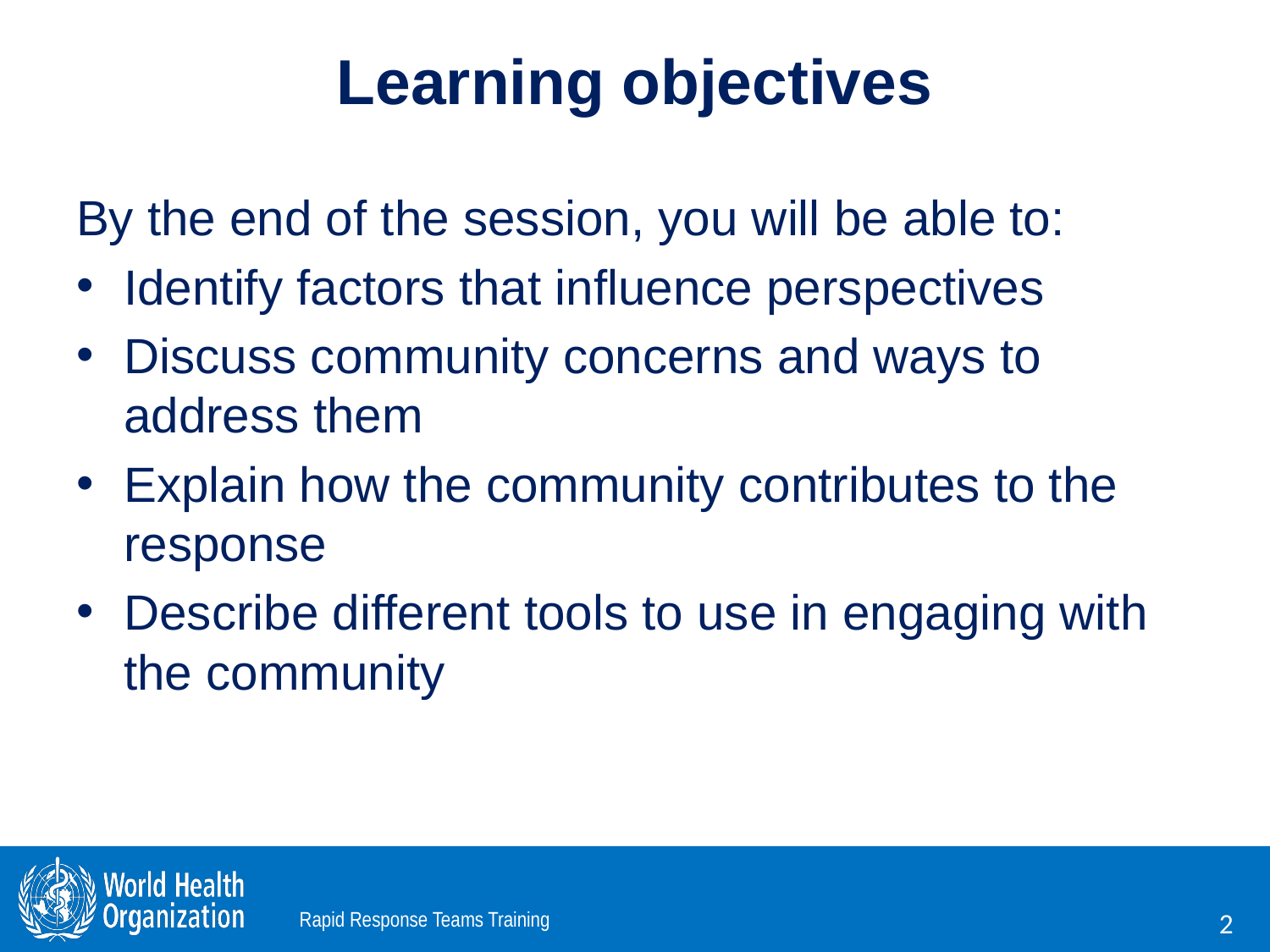

# Learning objectives
By the end of the session, you will be able to:
Identify factors that influence perspectives
Discuss community concerns and ways to address them
Explain how the community contributes to the response
Describe different tools to use in engaging with the community